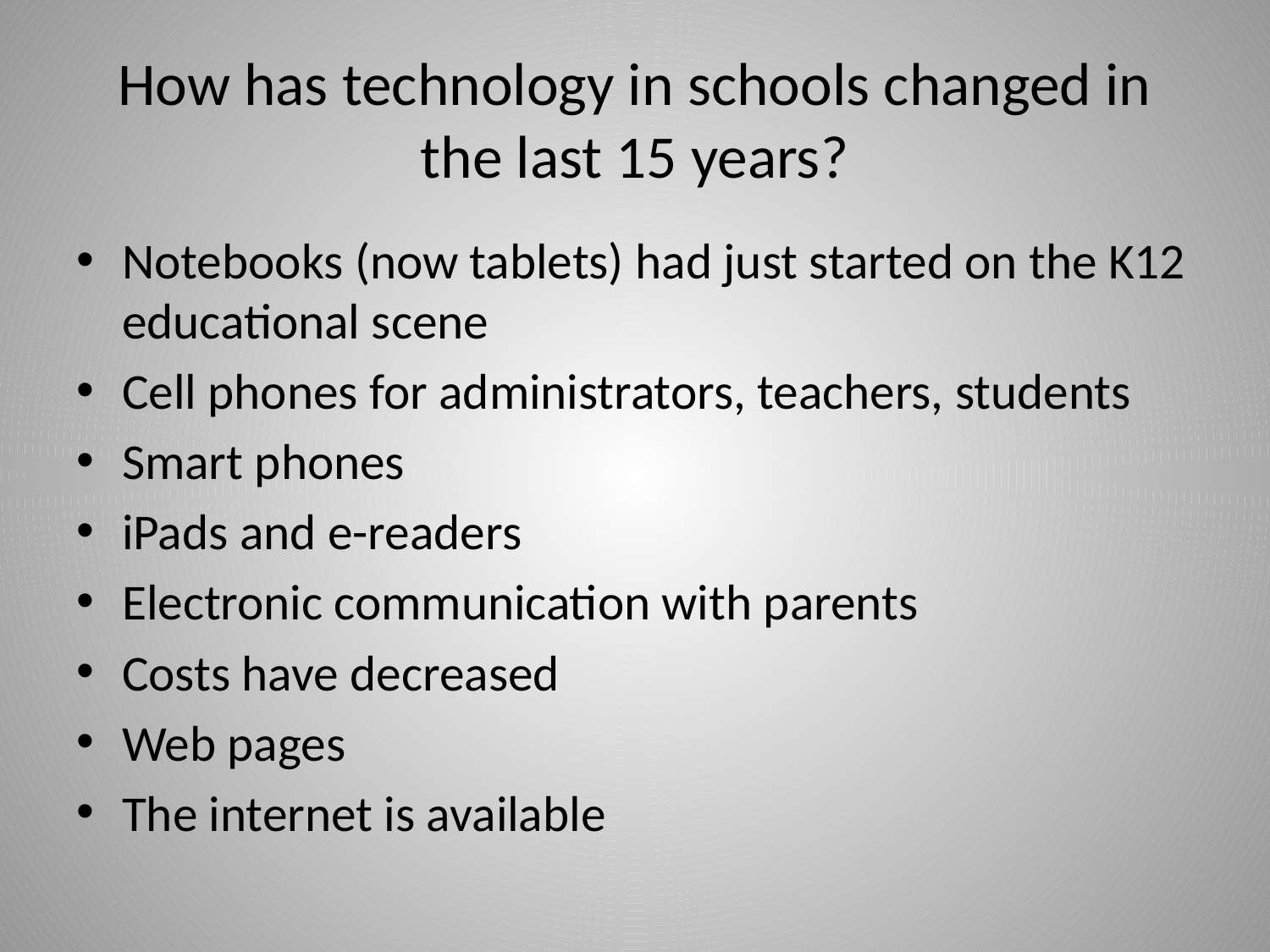

# How has technology in schools changed in the last 15 years?
Notebooks (now tablets) had just started on the K12 educational scene
Cell phones for administrators, teachers, students
Smart phones
iPads and e-readers
Electronic communication with parents
Costs have decreased
Web pages
The internet is available